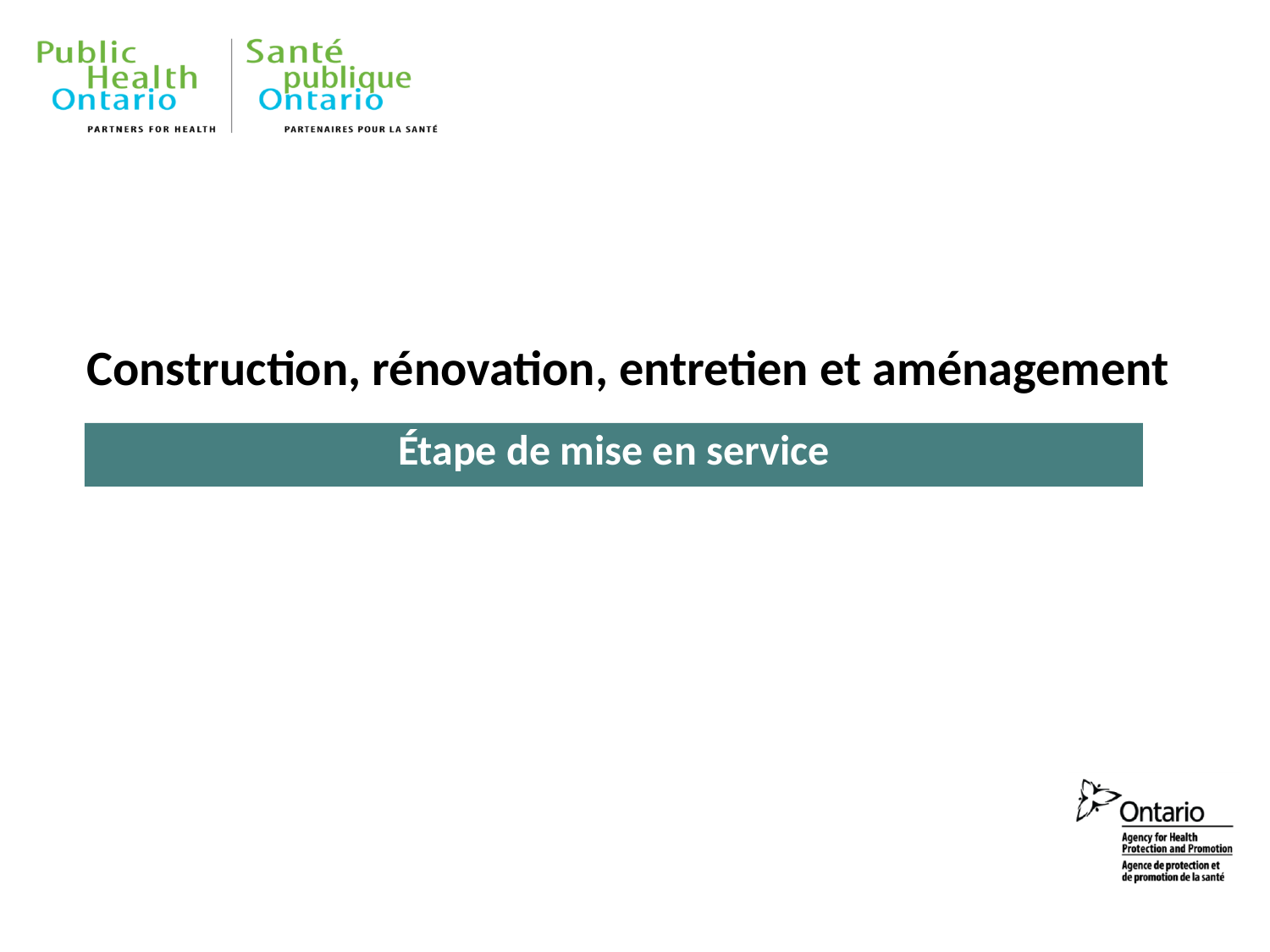

# Construction, rénovation, entretien et aménagement
Étape de mise en service